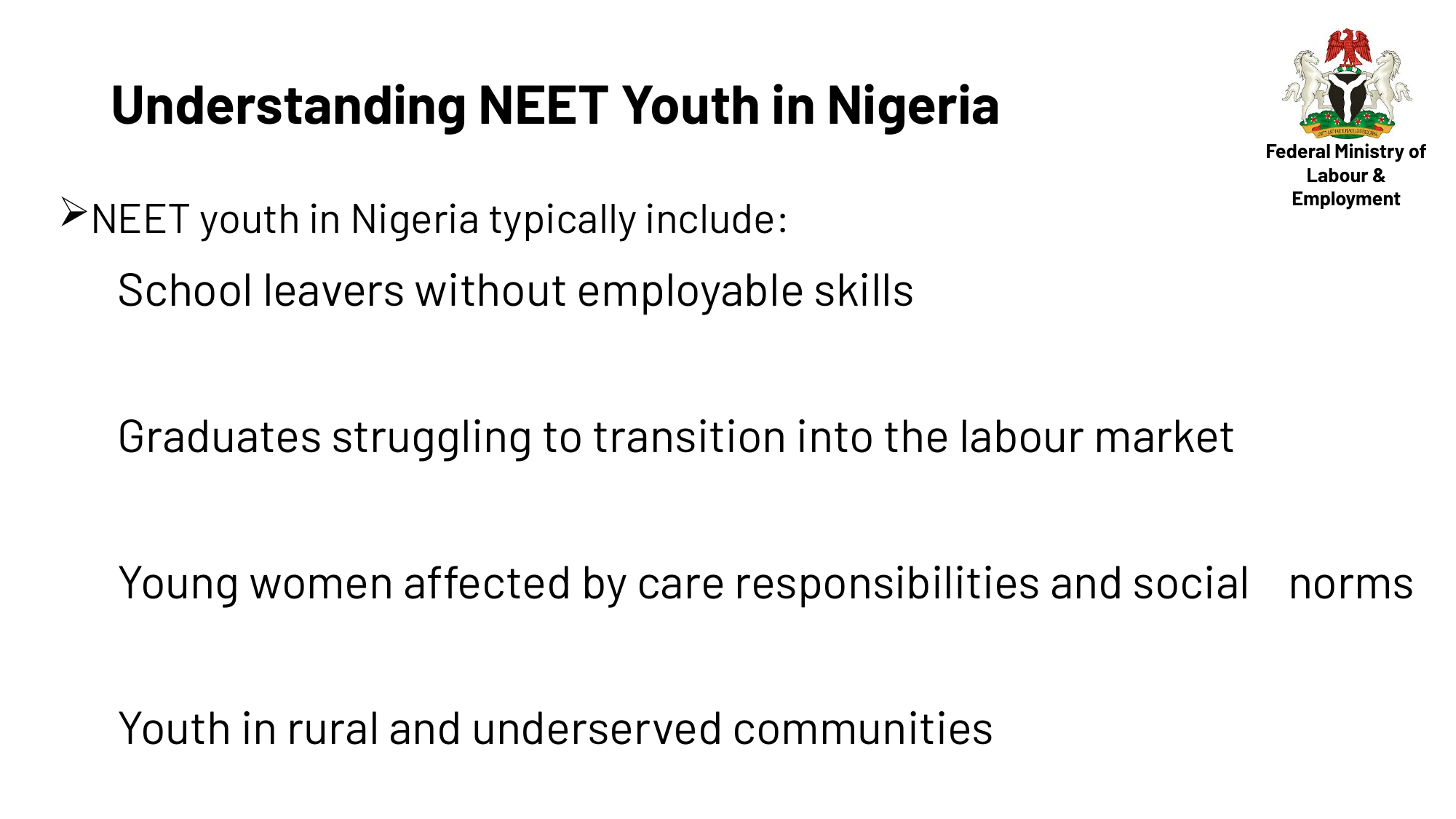

# Understanding NEET Youth in Nigeria
NEET youth in Nigeria typically include:
School leavers without employable skills

Graduates struggling to transition into the labour market

Young women affected by care responsibilities and social    norms

Youth in rural and underserved communities